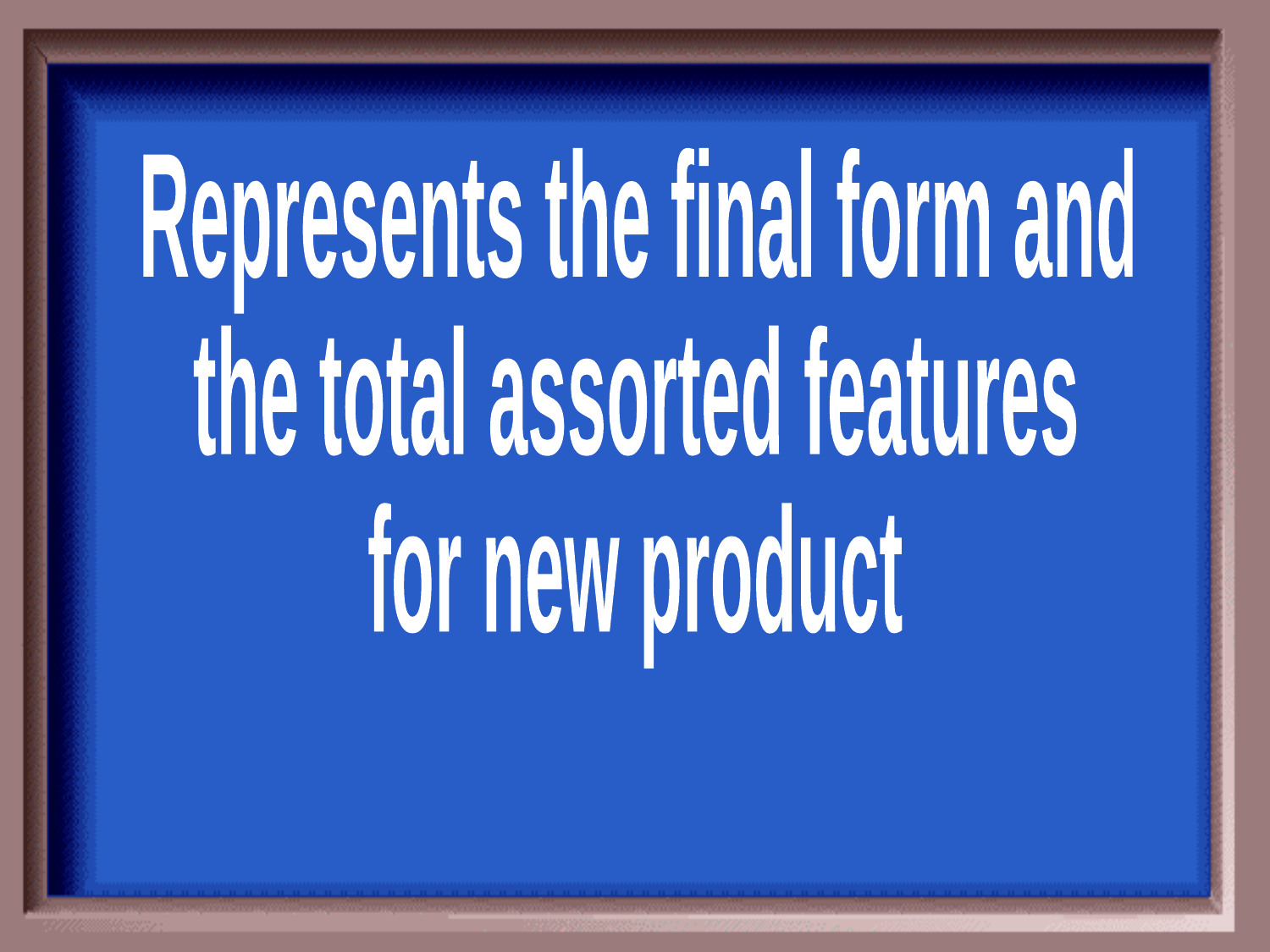

Represents the final form and
the total assorted features
for new product